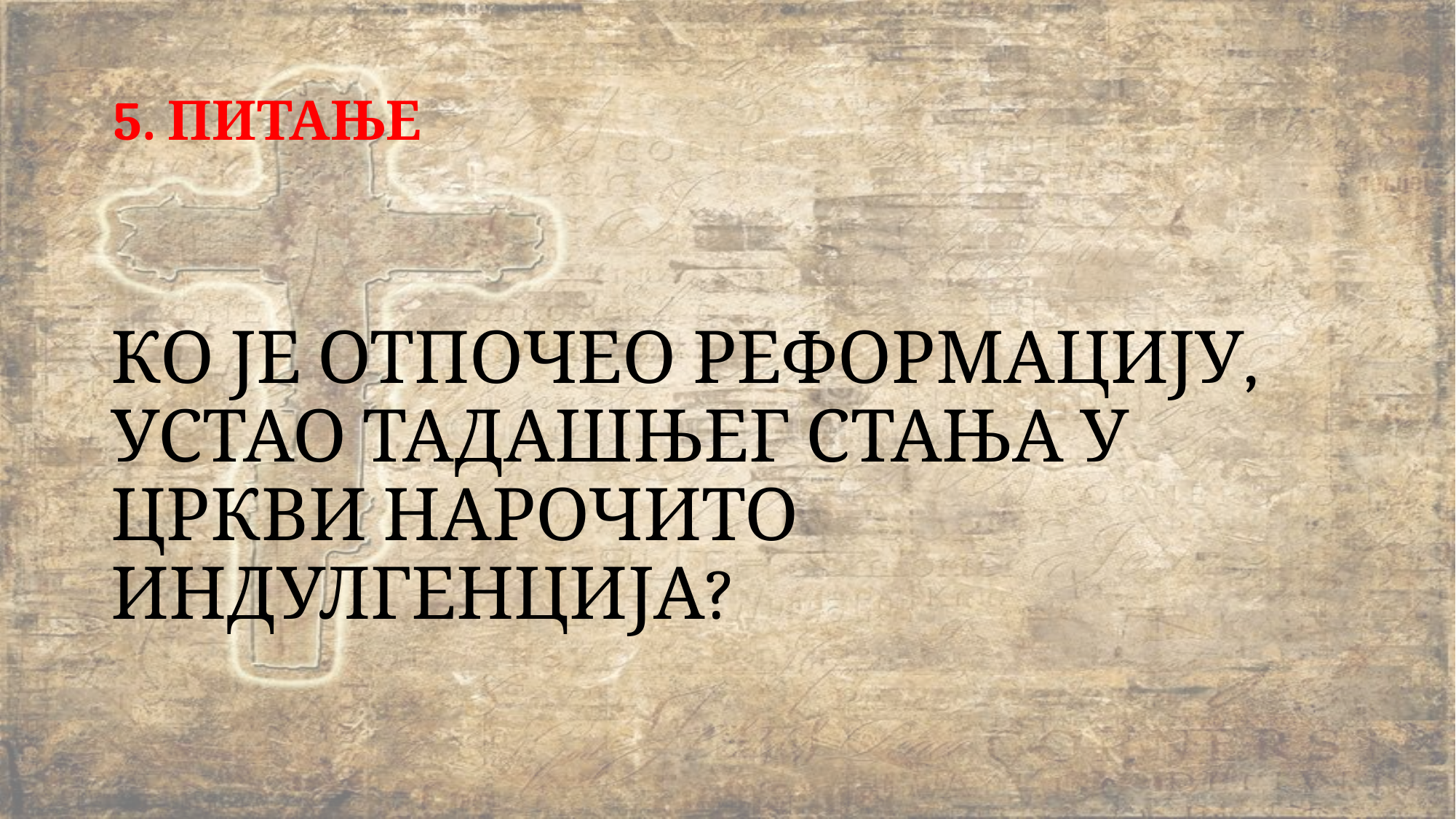

# 5. ПИТАЊЕ
КО ЈЕ ОТПОЧЕО РЕФОРМАЦИЈУ, УСТАО ТАДАШЊЕГ СТАЊА У ЦРКВИ НАРОЧИТО ИНДУЛГЕНЦИЈА?